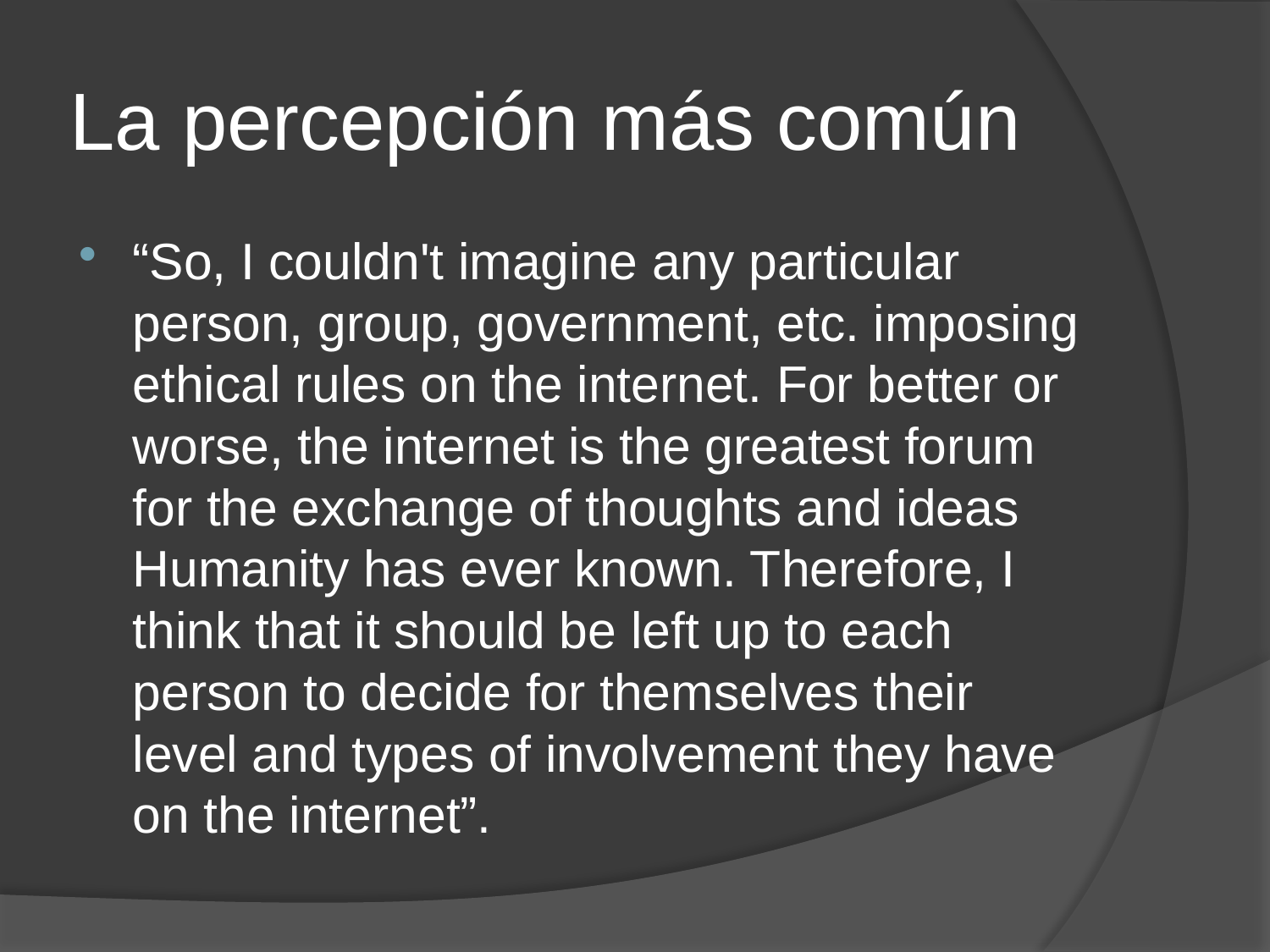

# La percepción más común
“So, I couldn't imagine any particular person, group, government, etc. imposing ethical rules on the internet. For better or worse, the internet is the greatest forum for the exchange of thoughts and ideas Humanity has ever known. Therefore, I think that it should be left up to each person to decide for themselves their level and types of involvement they have on the internet”.